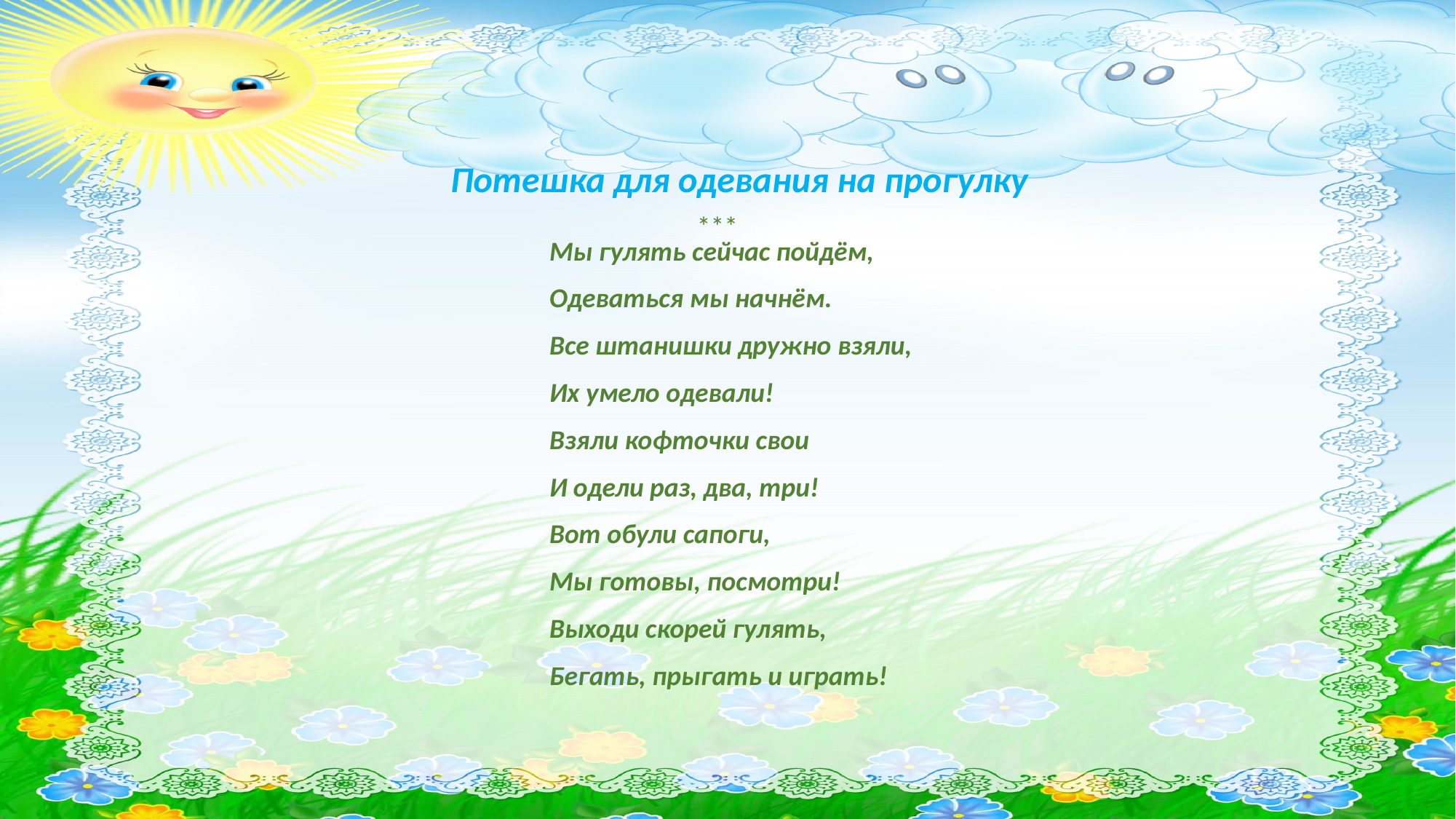

Потешка для одевания на прогулку
***
Мы гулять сейчас пойдём,
Одеваться мы начнём.
Все штанишки дружно взяли,
Их умело одевали!
Взяли кофточки свои
И одели раз, два, три!
Вот обули сапоги,
Мы готовы, посмотри!
Выходи скорей гулять,
Бегать, прыгать и играть!